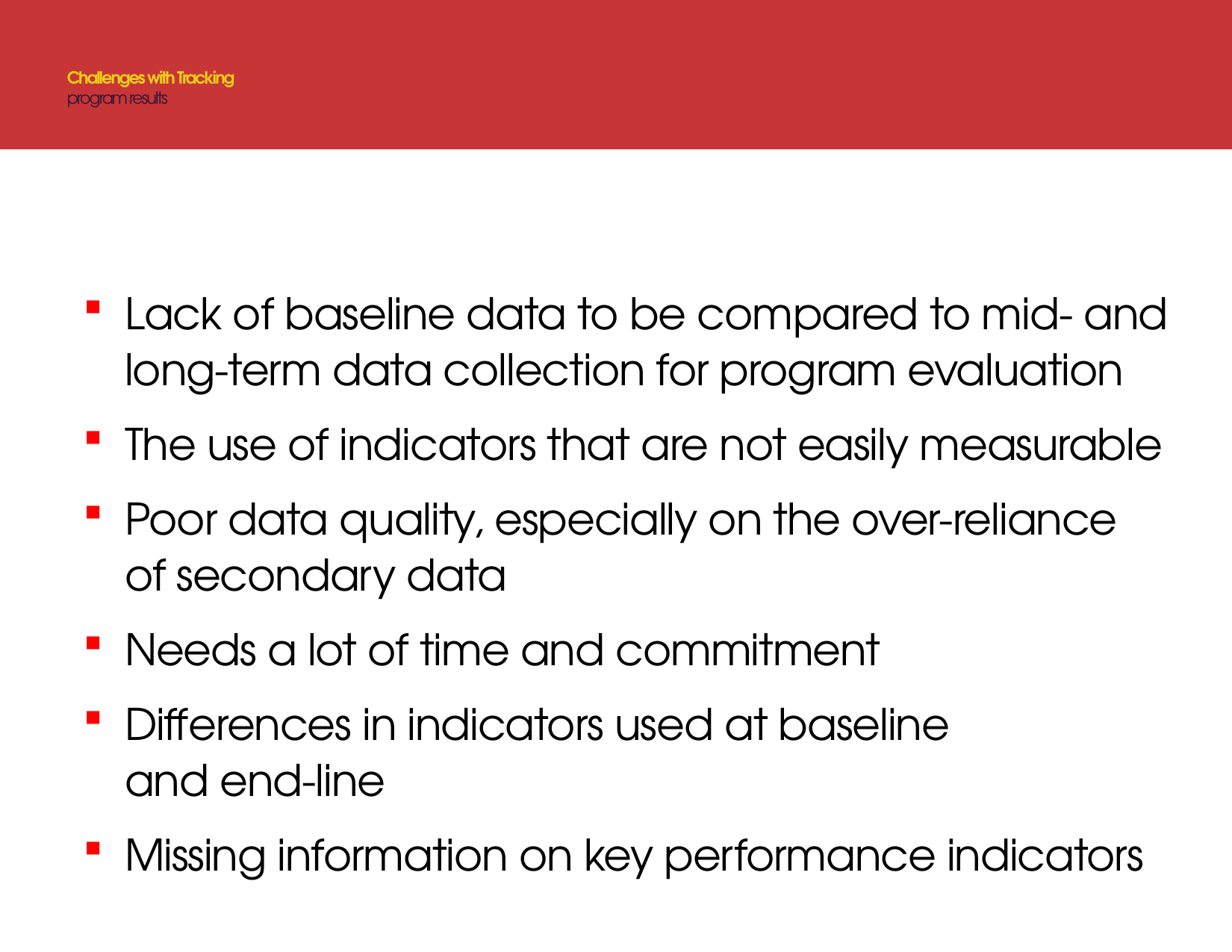

# Challenges with Tracking program results
Lack of baseline data to be compared to mid- and long-term data collection for program evaluation
The use of indicators that are not easily measurable
Poor data quality, especially on the over-reliance
of secondary data
Needs a lot of time and commitment
Differences in indicators used at baseline
and end-line
Missing information on key performance indicators